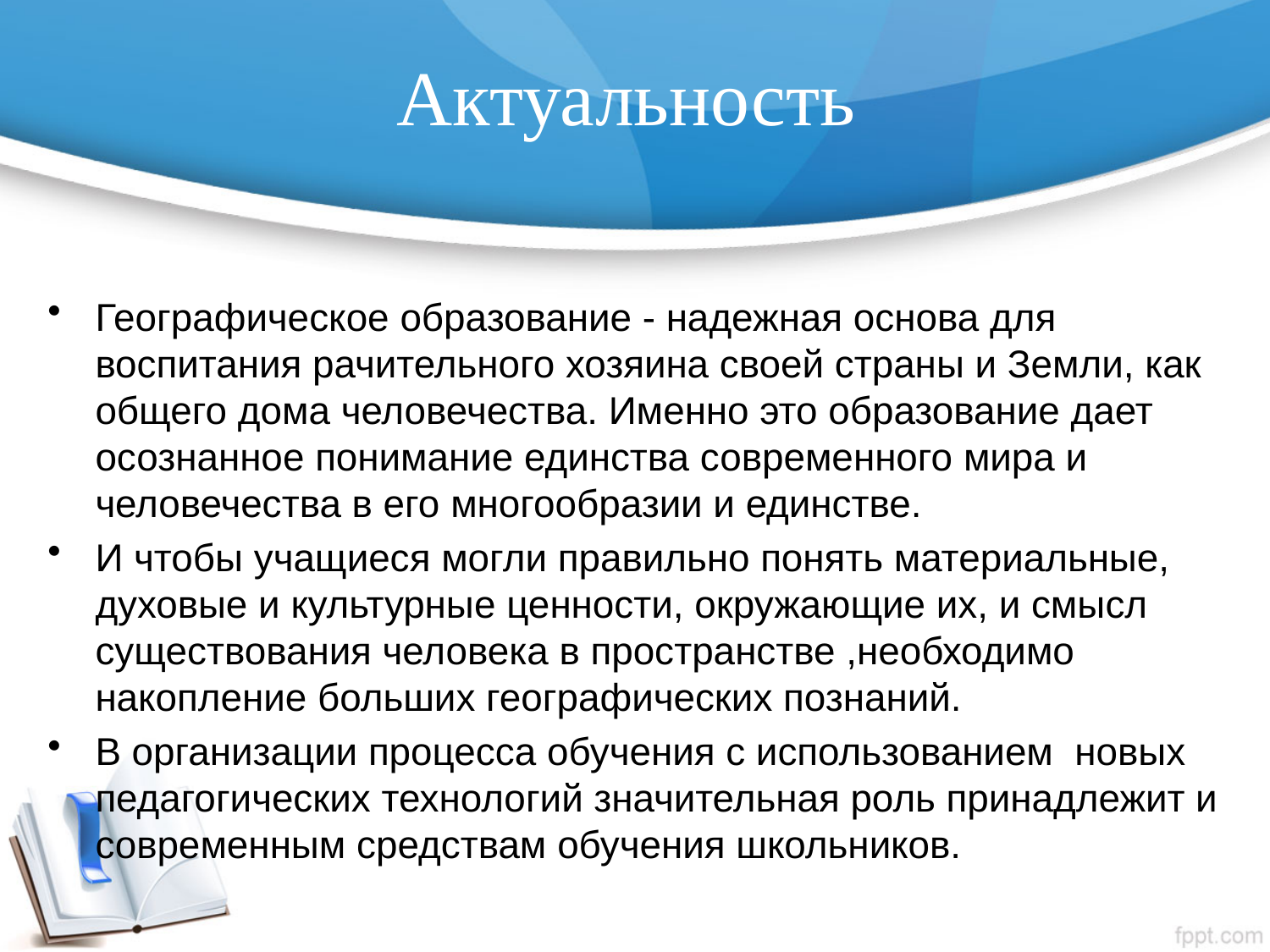

# Актуальность
Географическое образование - надежная основа для воспитания рачительного хозяина своей страны и Земли, как общего дома человечества. Именно это образование дает осознанное понимание единства современного мира и человечества в его многообразии и единстве.
И чтобы учащиеся могли правильно понять материальные, духовые и культурные ценности, окружающие их, и смысл существования человека в пространстве ,необходимо накопление больших географических познаний.
В организации процесса обучения с использованием  новых педагогических технологий значительная роль принадлежит и современным средствам обучения школьников.